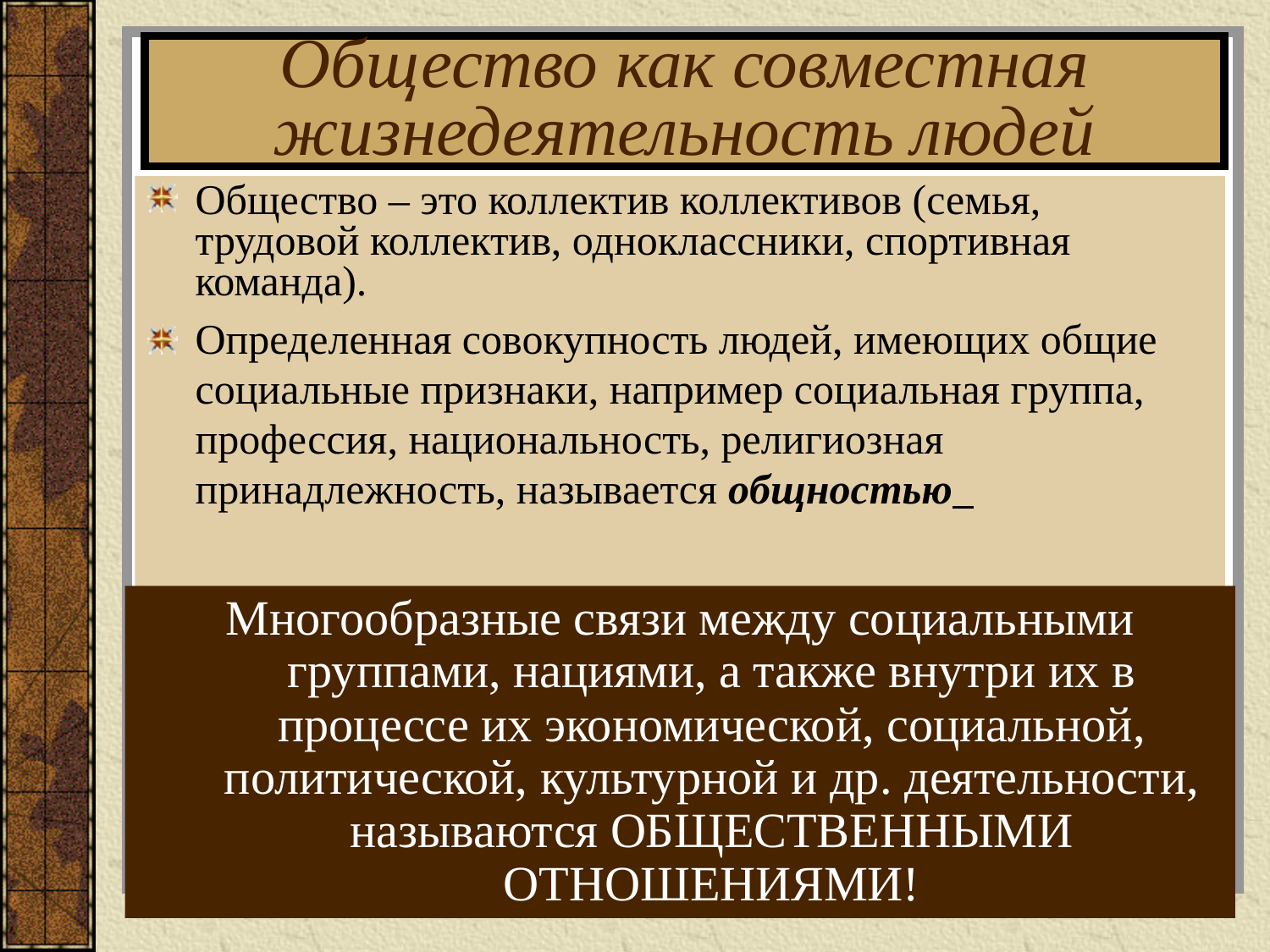

# Общество как совместная жизнедеятельность людей
Общество – это коллектив коллективов (семья, трудовой коллектив, одноклассники, спортивная команда).
Определенная совокупность людей, имеющих общие социальные признаки, например социальная группа, профессия, национальность, религиозная принадлежность, называется общностью

Многообразные связи между социальными группами, нациями, а также внутри их в процессе их экономической, социальной, политической, культурной и др. деятельности, называются ОБЩЕСТВЕННЫМИ ОТНОШЕНИЯМИ!